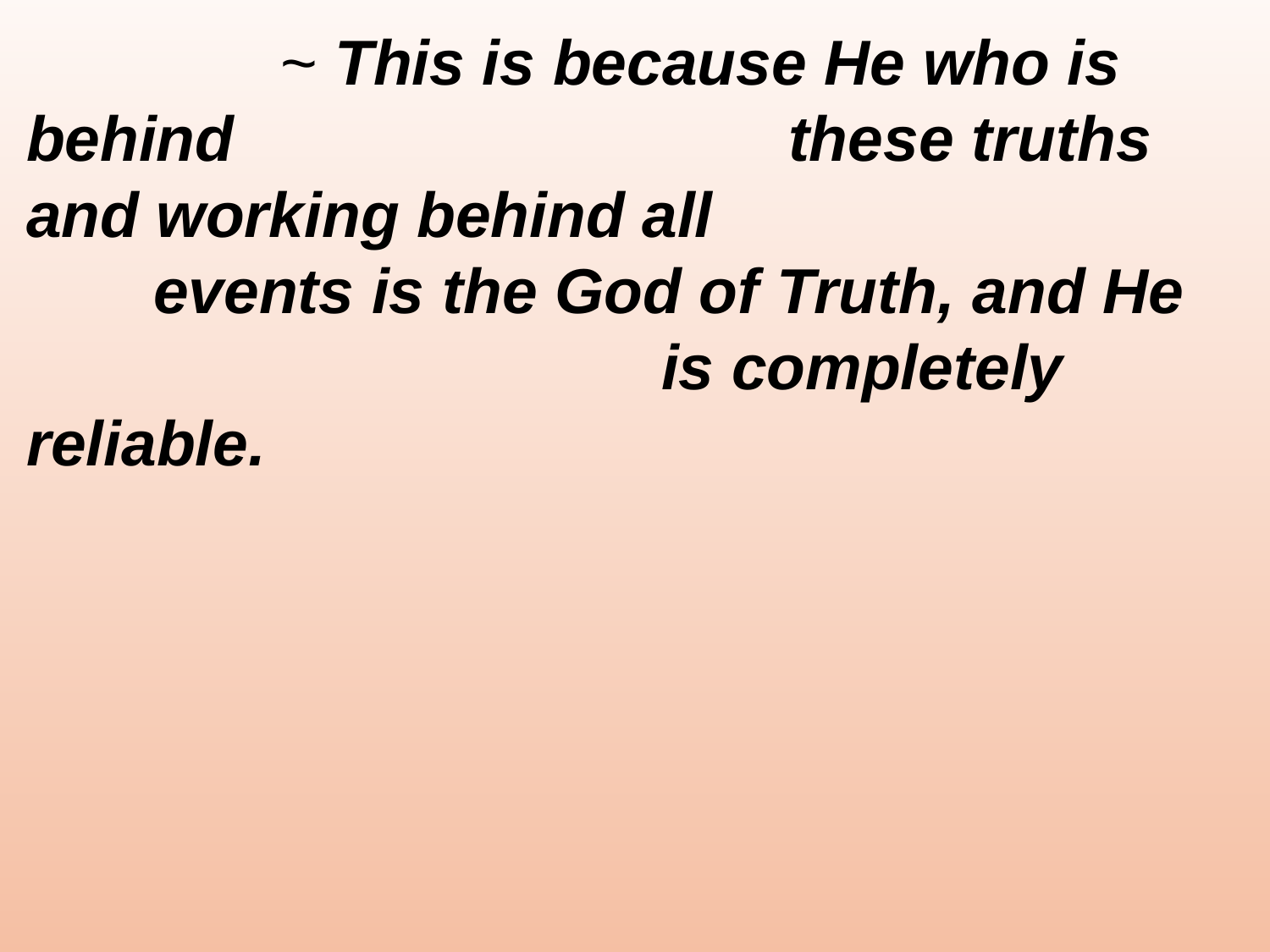

~ This is because He who is behind 					these truths and working behind all 					events is the God of Truth, and He 					is completely reliable.